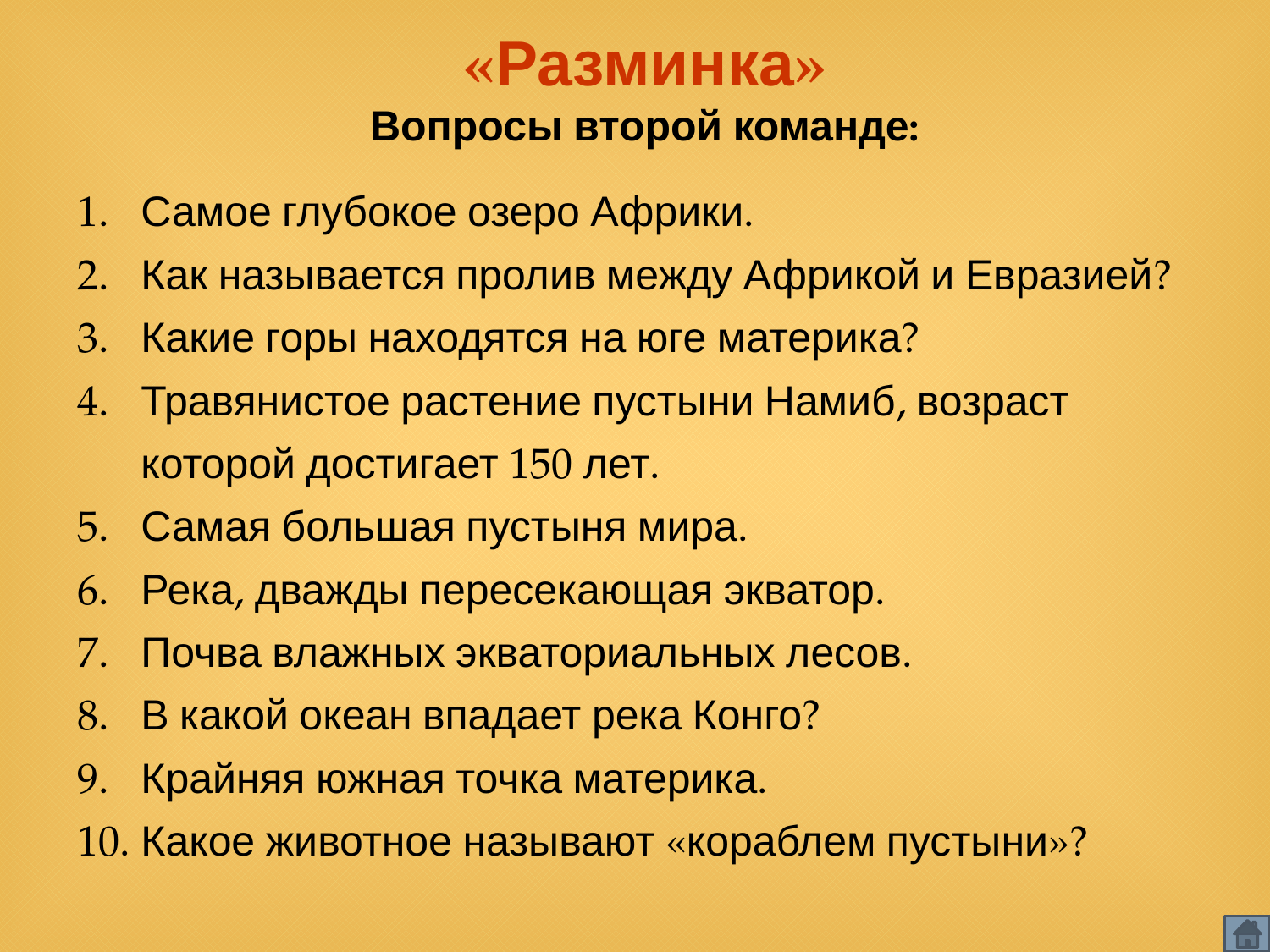

«Разминка»
Вопросы второй команде:

Самое глубокое озеро Африки.
Как называется пролив между Африкой и Евразией?
Какие горы находятся на юге материка?
Травянистое растение пустыни Намиб, возраст которой достигает 150 лет.
Самая большая пустыня мира.
Река, дважды пересекающая экватор.
Почва влажных экваториальных лесов.
В какой океан впадает река Конго?
Крайняя южная точка материка.
Какое животное называют «кораблем пустыни»?